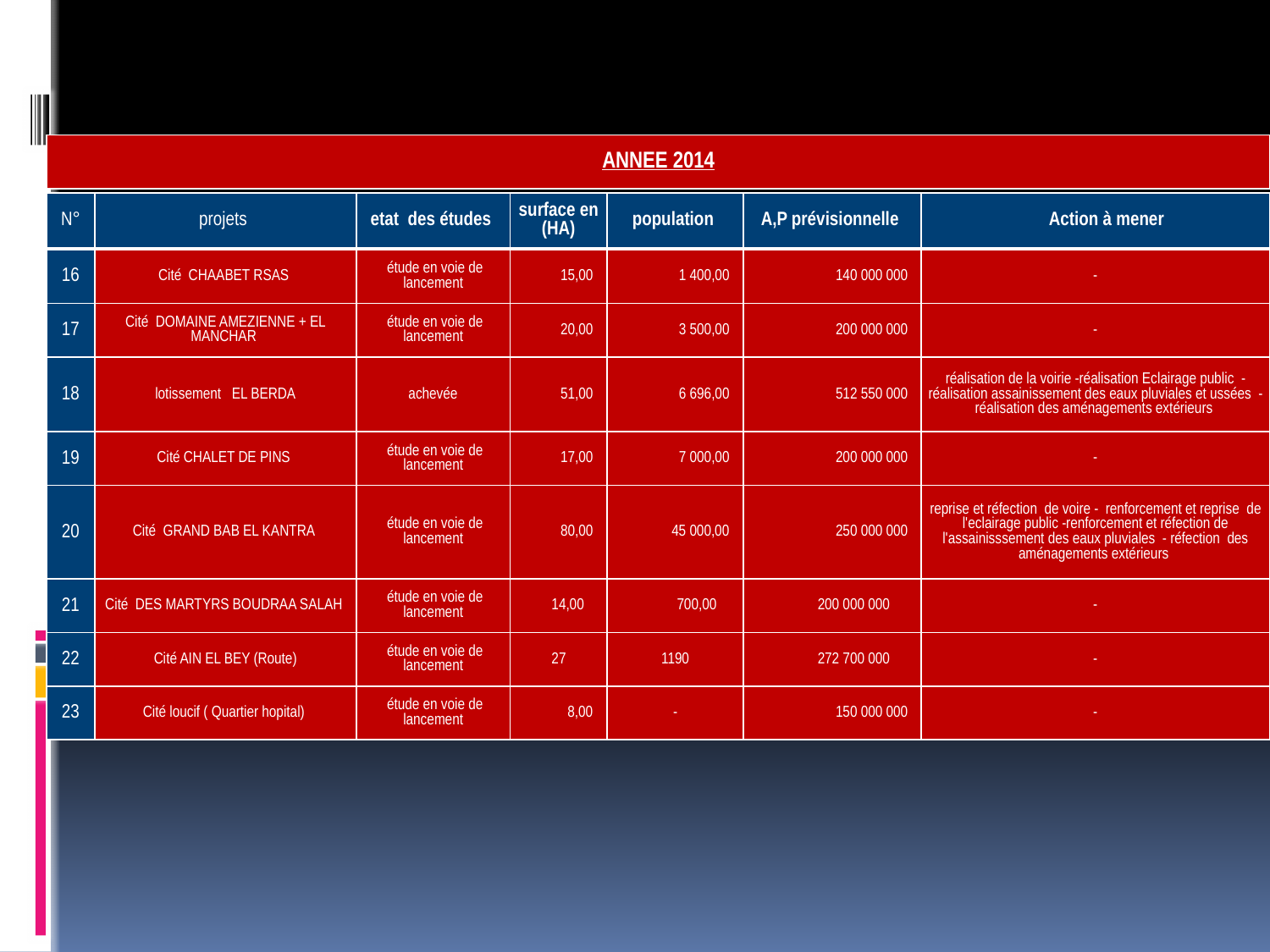

| ANNEE 2014 |
| --- |
| N° | projets | etat des études | surface en (HA) | population | A,P prévisionnelle | Action à mener |
| --- | --- | --- | --- | --- | --- | --- |
| 16 | Cité CHAABET RSAS | étude en voie de lancement | 15,00 | 1 400,00 | 140 000 000 | - |
| --- | --- | --- | --- | --- | --- | --- |
| 17 | Cité DOMAINE AMEZIENNE + EL MANCHAR | étude en voie de lancement | 20,00 | 3 500,00 | 200 000 000 | - |
| 18 | lotissement EL BERDA | achevée | 51,00 | 6 696,00 | 512 550 000 | réalisation de la voirie -réalisation Eclairage public - réalisation assainissement des eaux pluviales et ussées -réalisation des aménagements extérieurs |
| 19 | Cité CHALET DE PINS | étude en voie de lancement | 17,00 | 7 000,00 | 200 000 000 | - |
| 20 | Cité GRAND BAB EL KANTRA | étude en voie de lancement | 80,00 | 45 000,00 | 250 000 000 | reprise et réfection de voire - renforcement et reprise de l'eclairage public -renforcement et réfection de l'assainisssement des eaux pluviales - réfection des aménagements extérieurs |
| 21 | Cité DES MARTYRS BOUDRAA SALAH | étude en voie de lancement | 14,00 | 700,00 | 200 000 000 | - |
| 22 | Cité AIN EL BEY (Route) | étude en voie de lancement | 27 | 1190 | 272 700 000 | - |
| 23 | Cité loucif ( Quartier hopital) | étude en voie de lancement | 8,00 | - | 150 000 000 | - |